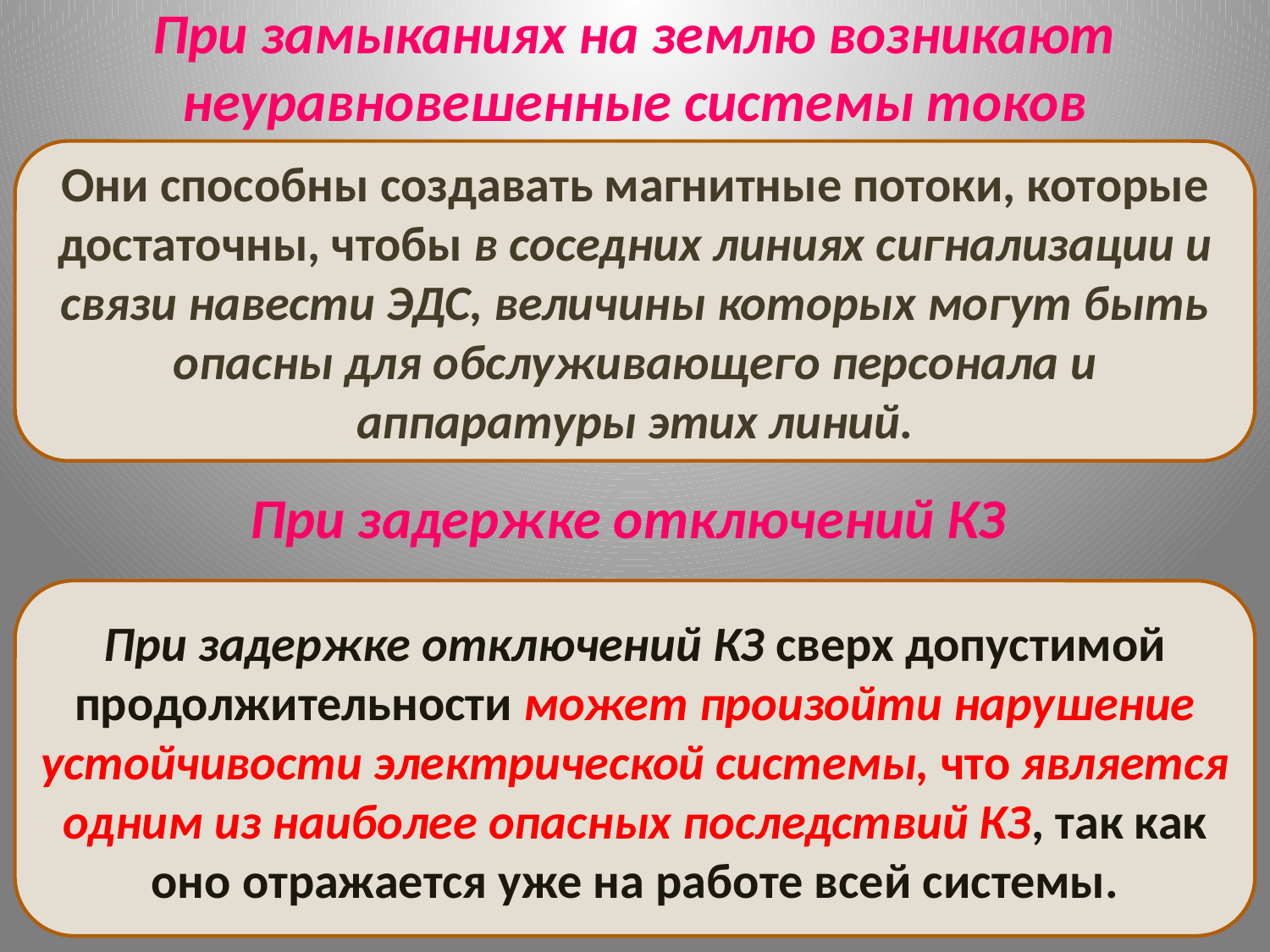

# При замыканиях на землю возникают неуравновешенные системы токов

Они способны создавать магнитные потоки, которые достаточны, чтобы в соседних линиях сигнализации и связи навести ЭДС, величины которых могут быть опасны для обслуживающего персонала и аппаратуры этих линий.
При задержке отключений КЗ

При задержке отключений КЗ сверх допустимой продолжительности может произойти нарушение устойчивости электрической системы, что является одним из наиболее опасных последствий КЗ, так как оно отражается уже на работе всей системы.